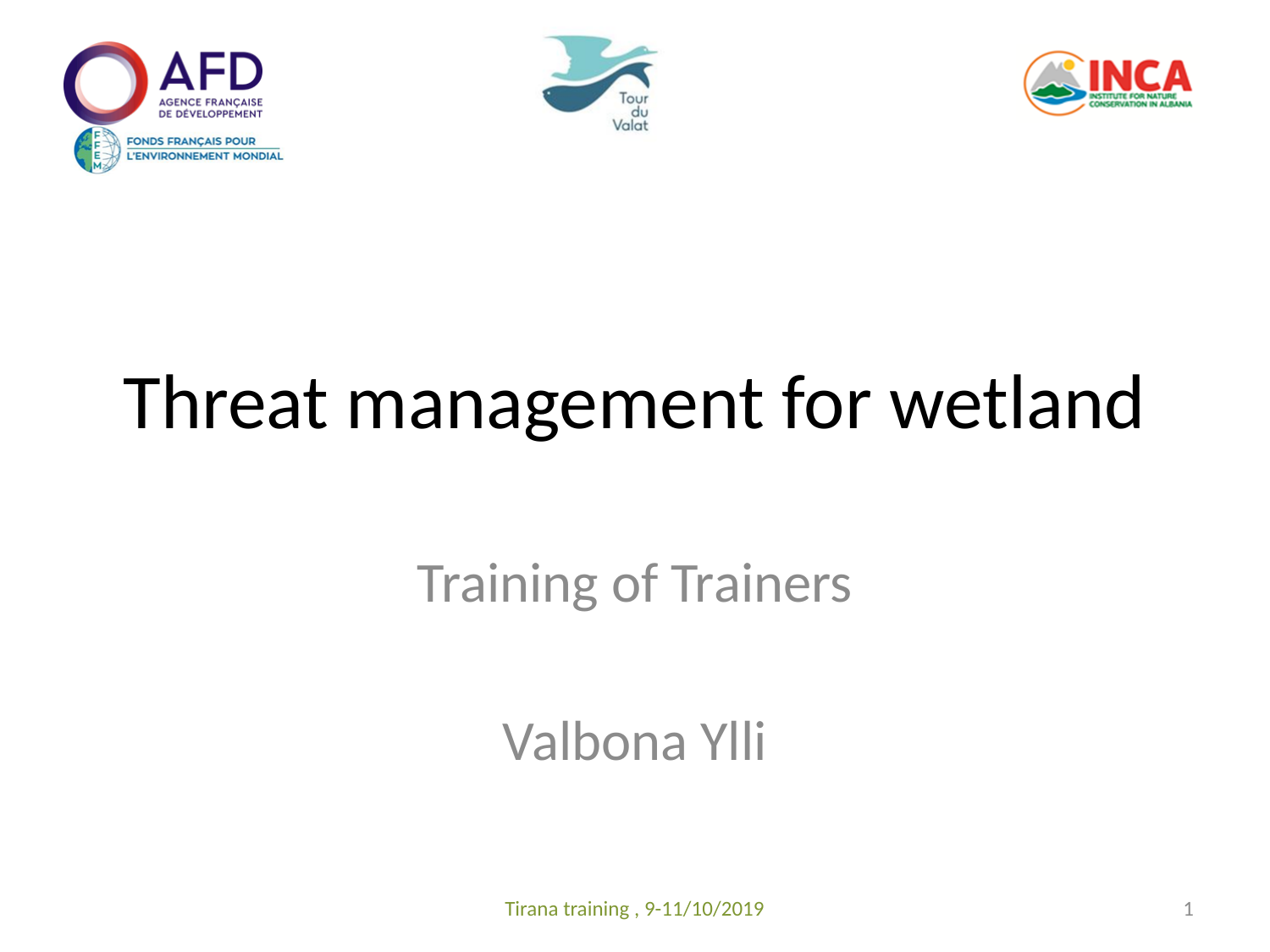

# Threat management for wetland
Training of Trainers

Valbona Ylli
Tirana training , 9-11/10/2019
1